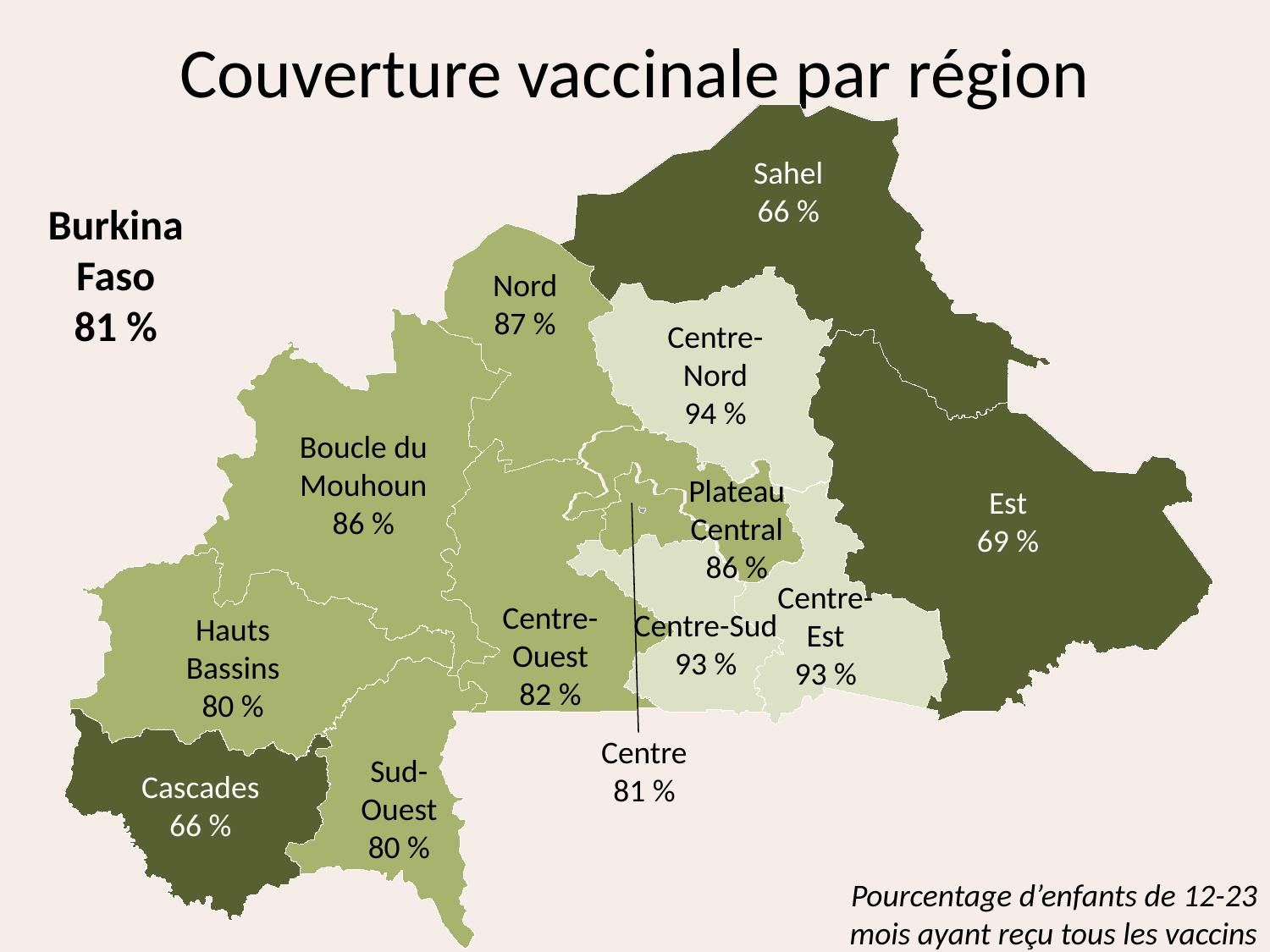

# Couverture vaccinale par région

Sahel
66 %
Burkina Faso
81 %
Nord
87 %
Centre-Nord
94 %
Boucle du Mouhoun
86 %
Plateau
Central
86 %
Est
69 %
Centre-
Est
93 %
Centre-Ouest
82 %
Centre-Sud
93 %
Hauts Bassins
80 %
Centre
81 %
Sud-
Ouest
80 %
Cascades
66 %
Pourcentage d’enfants de 12-23 mois ayant reçu tous les vaccins